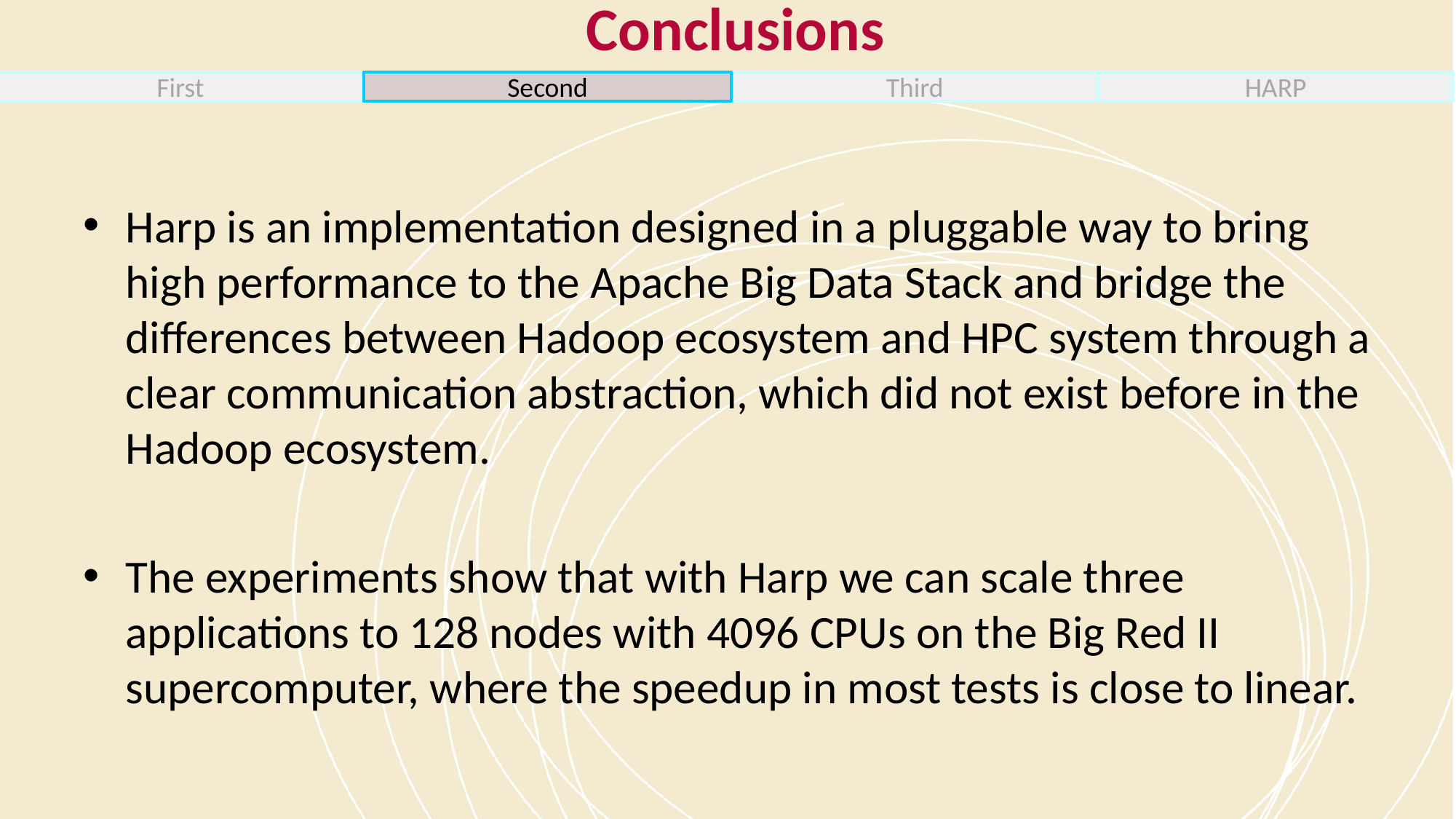

# Conclusions
Harp is an implementation designed in a pluggable way to bring high performance to the Apache Big Data Stack and bridge the differences between Hadoop ecosystem and HPC system through a clear communication abstraction, which did not exist before in the Hadoop ecosystem.

The experiments show that with Harp we can scale three applications to 128 nodes with 4096 CPUs on the Big Red II supercomputer, where the speedup in most tests is close to linear.